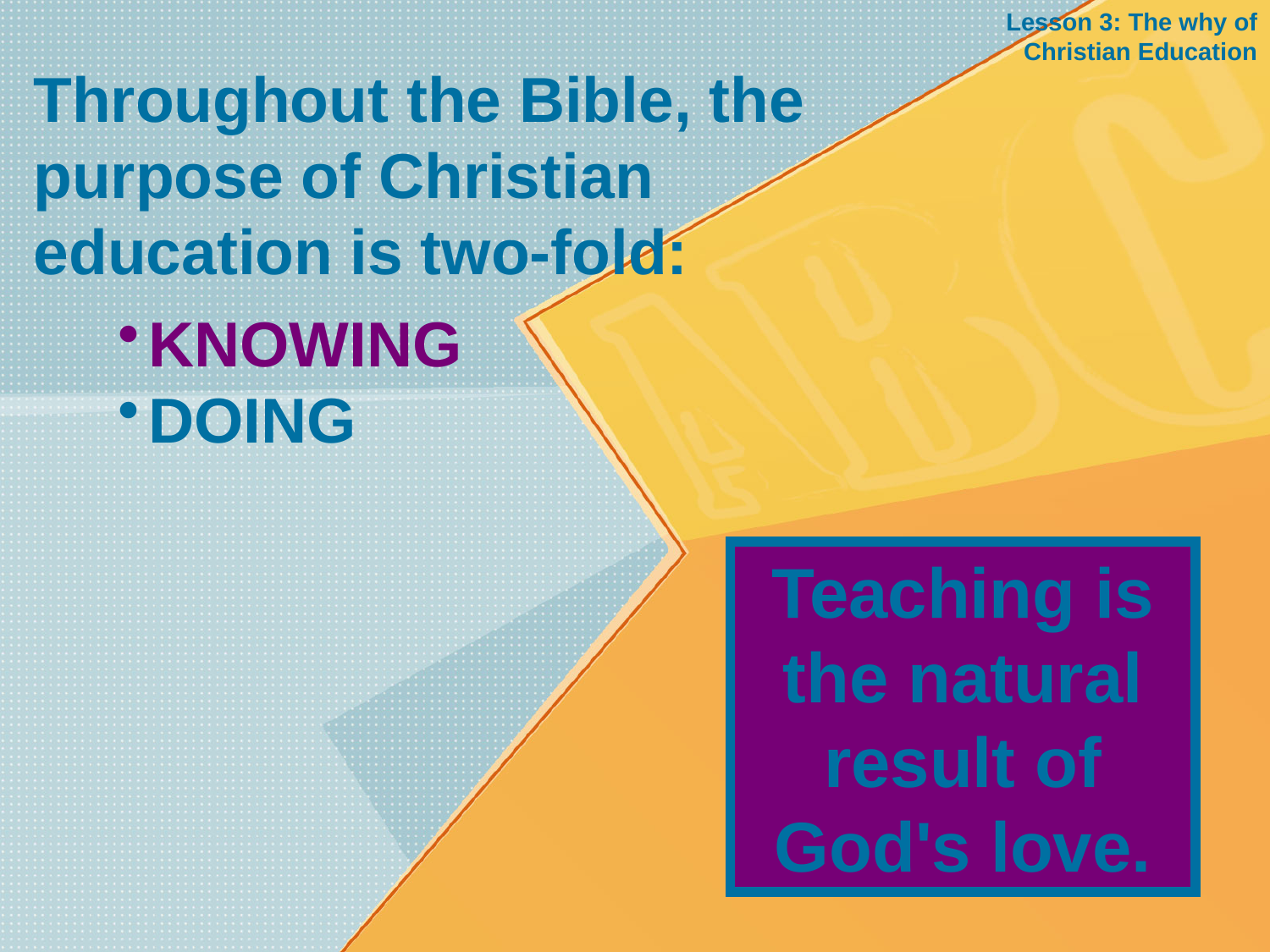

Lesson 3: The why of Christian Education
Throughout the Bible, the purpose of Christian education is two-fold:
KNOWING
DOING
Teaching is the natural result of God's love.